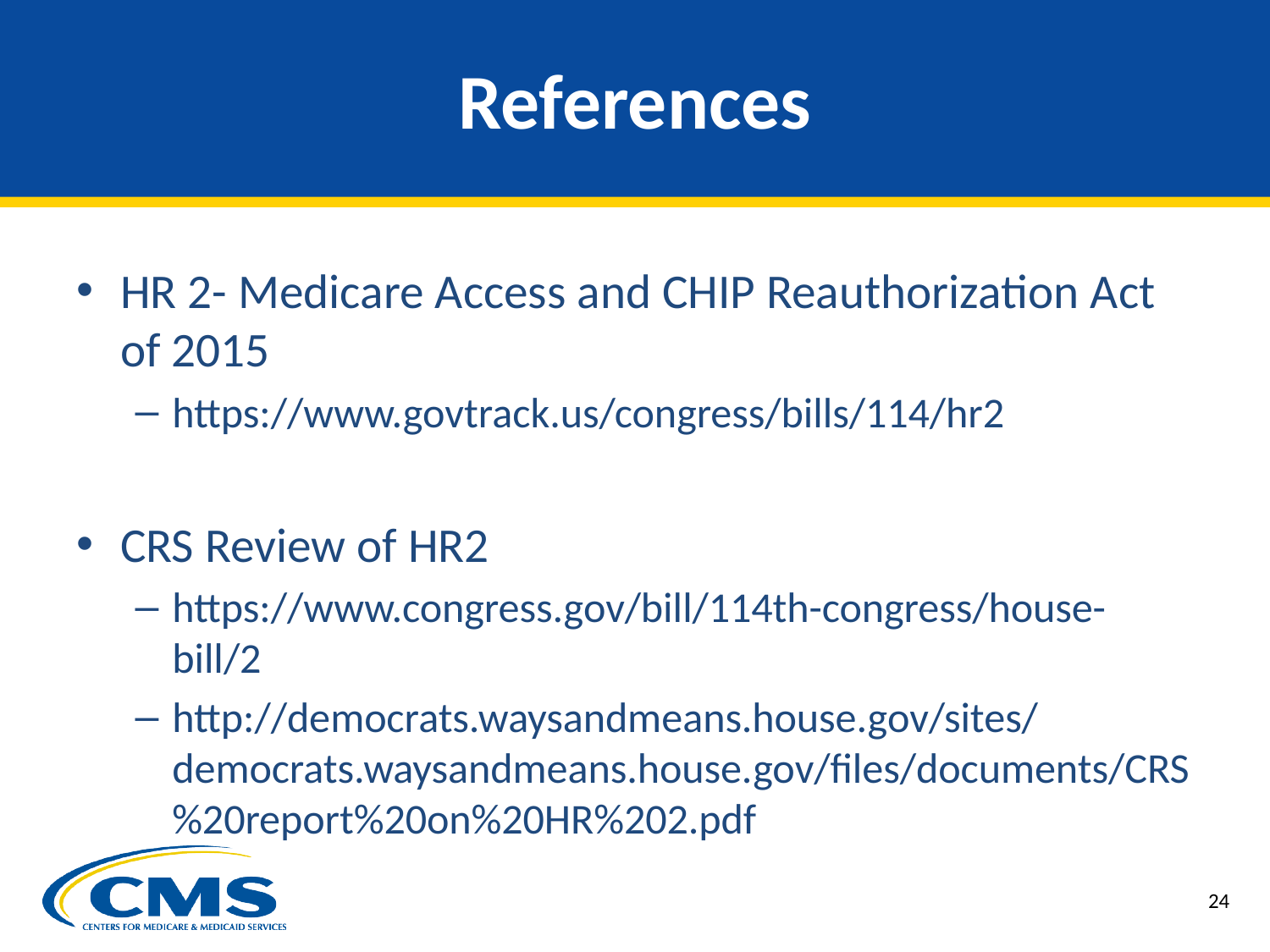

# References
HR 2- Medicare Access and CHIP Reauthorization Act of 2015
https://www.govtrack.us/congress/bills/114/hr2

CRS Review of HR2
https://www.congress.gov/bill/114th-congress/house-bill/2
http://democrats.waysandmeans.house.gov/sites/democrats.waysandmeans.house.gov/files/documents/CRS%20report%20on%20HR%202.pdf